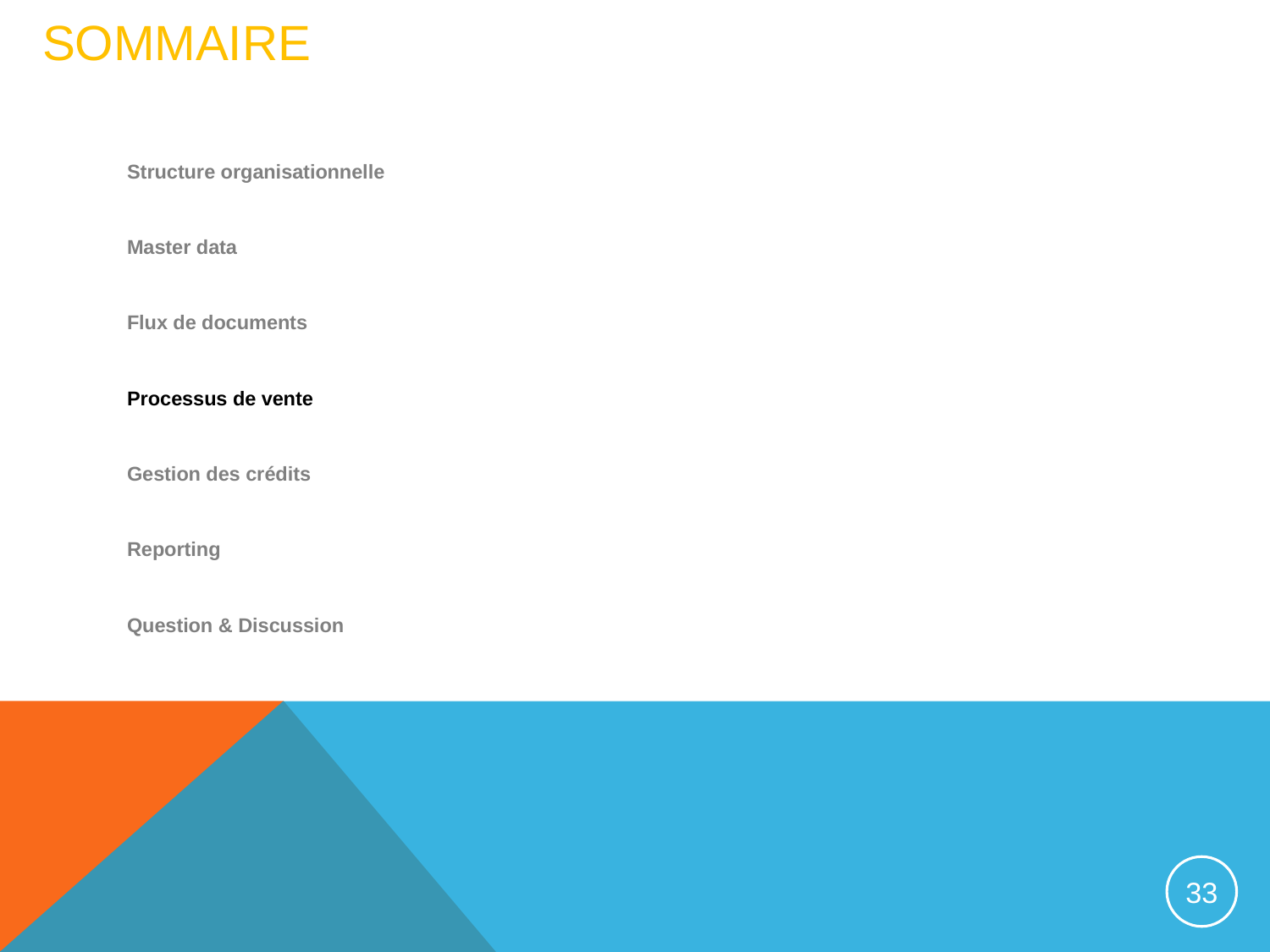

# Sommaire
Structure organisationnelle

Master data

Flux de documents

Processus de vente

Gestion des crédits

Reporting

Question & Discussion
33